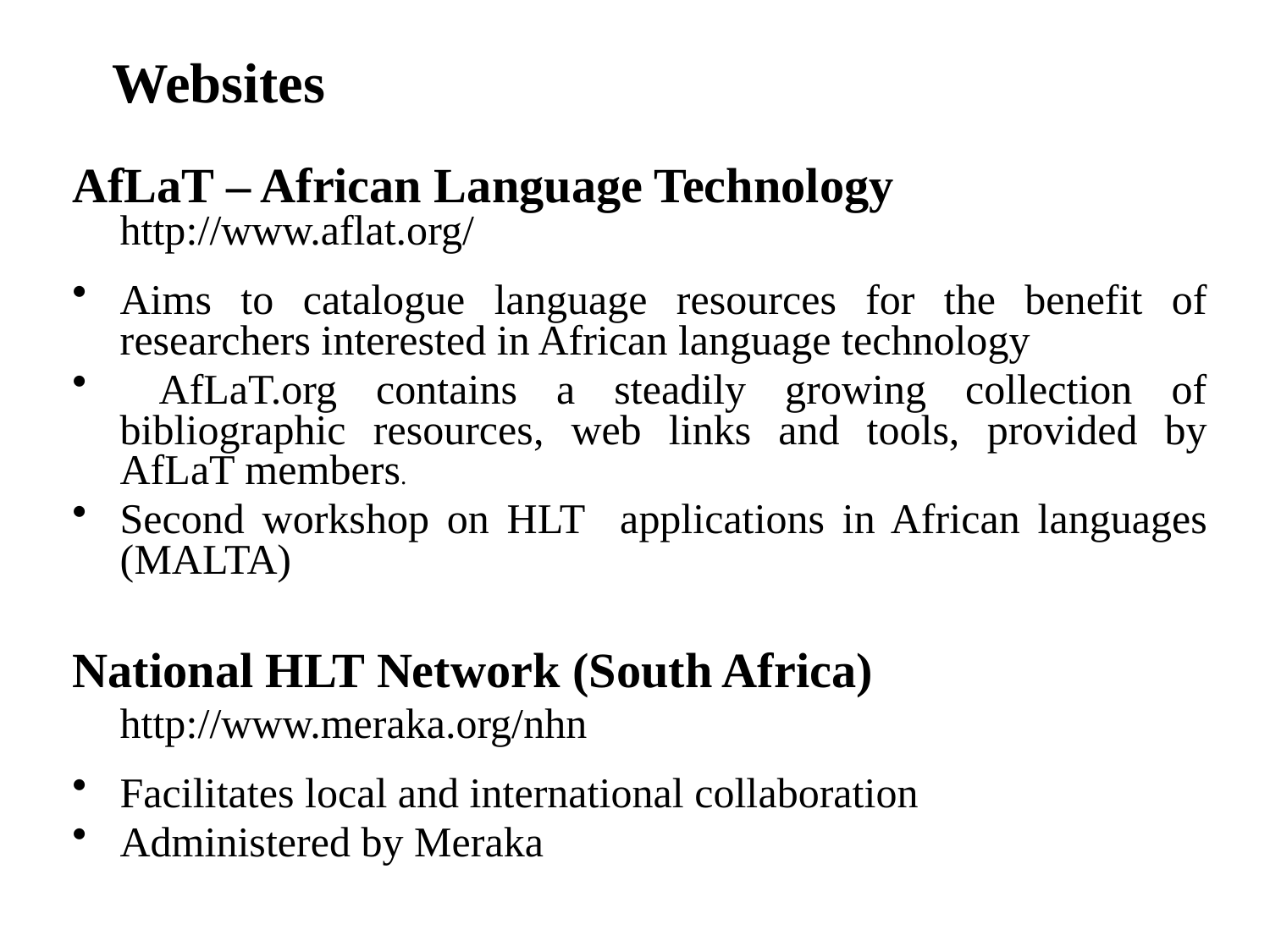

# Websites

AfLaT – African Language Technology
http://www.aflat.org/

Aims to catalogue language resources for the benefit of researchers interested in African language technology
 AfLaT.org contains a steadily growing collection of bibliographic resources, web links and tools, provided by AfLaT members.
Second workshop on HLT  applications in African languages (MALTA)

National HLT Network (South Africa)
	http://www.meraka.org/nhn

Facilitates local and international collaboration
Administered by Meraka